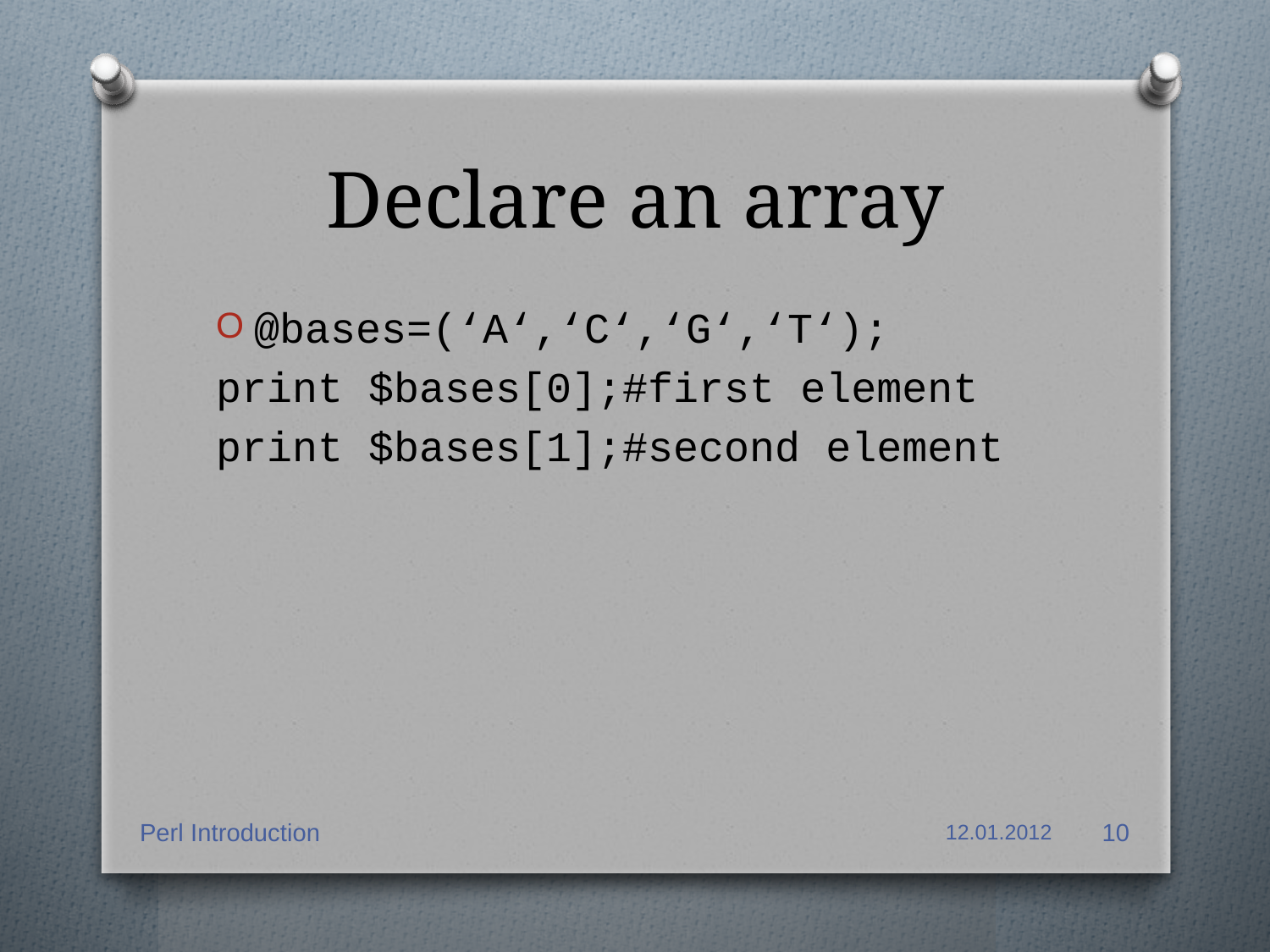

# Declare an array
@bases=(‘A‘,‘C‘,‘G‘,‘T‘);
print $bases[0];#first element
print $bases[1];#second element

Perl Introduction
12.01.2012
10